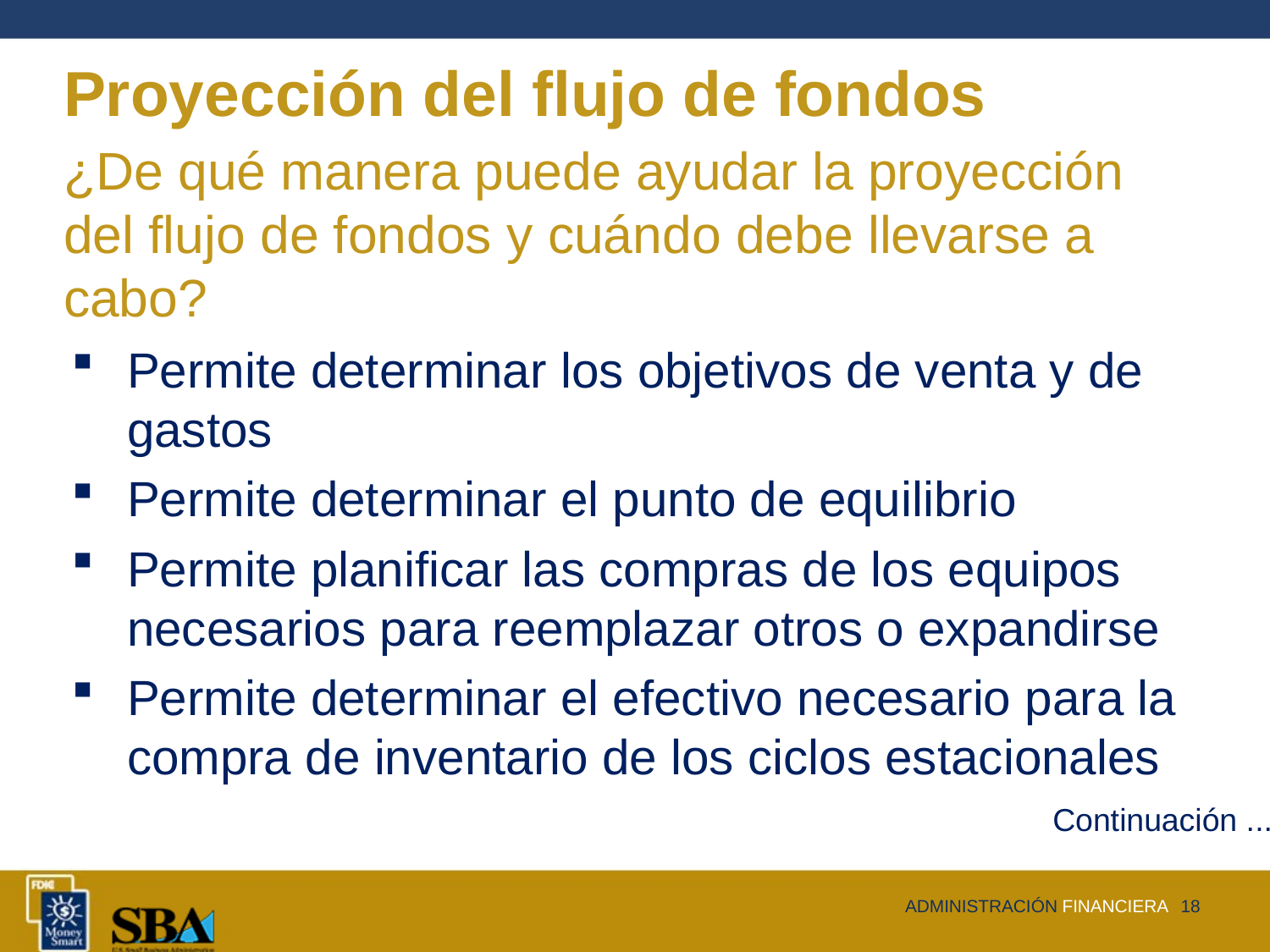

# Proyección del flujo de fondos
¿De qué manera puede ayudar la proyección del flujo de fondos y cuándo debe llevarse a cabo?
Permite determinar los objetivos de venta y de gastos
Permite determinar el punto de equilibrio
Permite planificar las compras de los equipos necesarios para reemplazar otros o expandirse
Permite determinar el efectivo necesario para la compra de inventario de los ciclos estacionales
Continuación ...